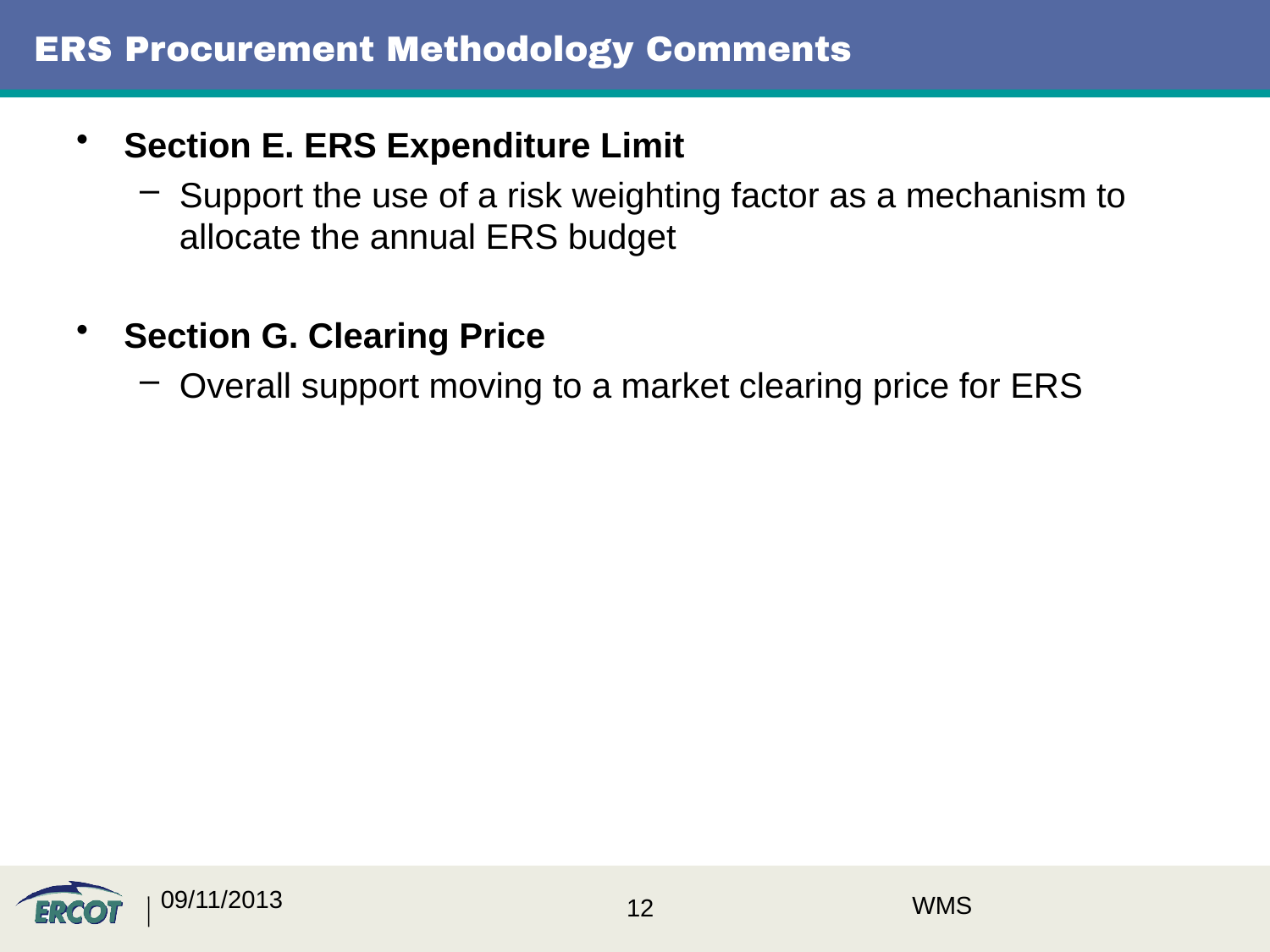

# ERS Procurement Methodology Comments
Section E. ERS Expenditure Limit
Support the use of a risk weighting factor as a mechanism to allocate the annual ERS budget

Section G. Clearing Price
Overall support moving to a market clearing price for ERS

09/11/2013
WMS
12